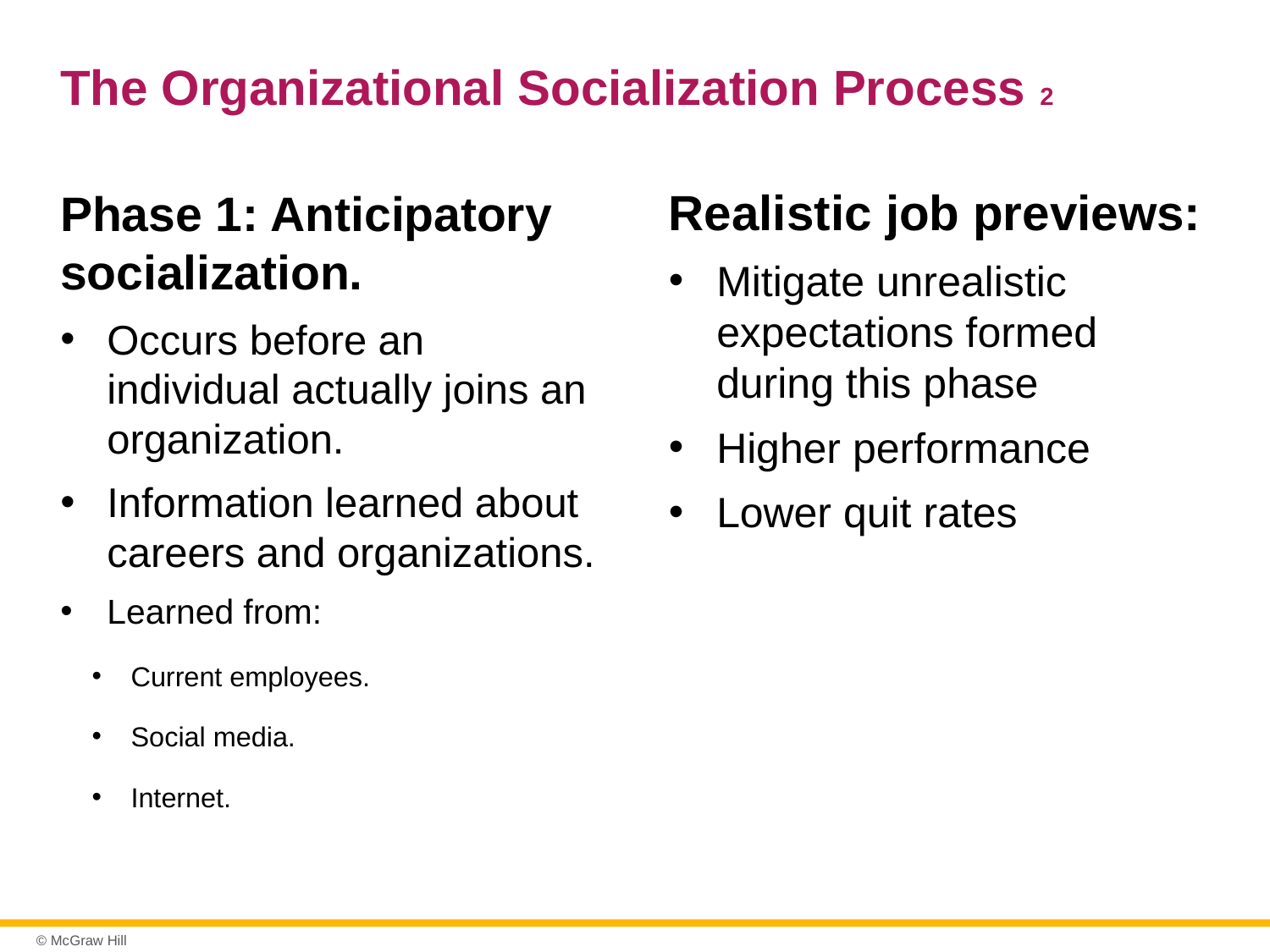

# The Organizational Socialization Process 2
Realistic job previews:
Mitigate unrealistic expectations formed during this phase
Higher performance
Lower quit rates
Phase 1: Anticipatory socialization.
Occurs before an individual actually joins an organization.
Information learned about  careers and organizations.
Learned from:
Current employees.
Social media.
Internet.